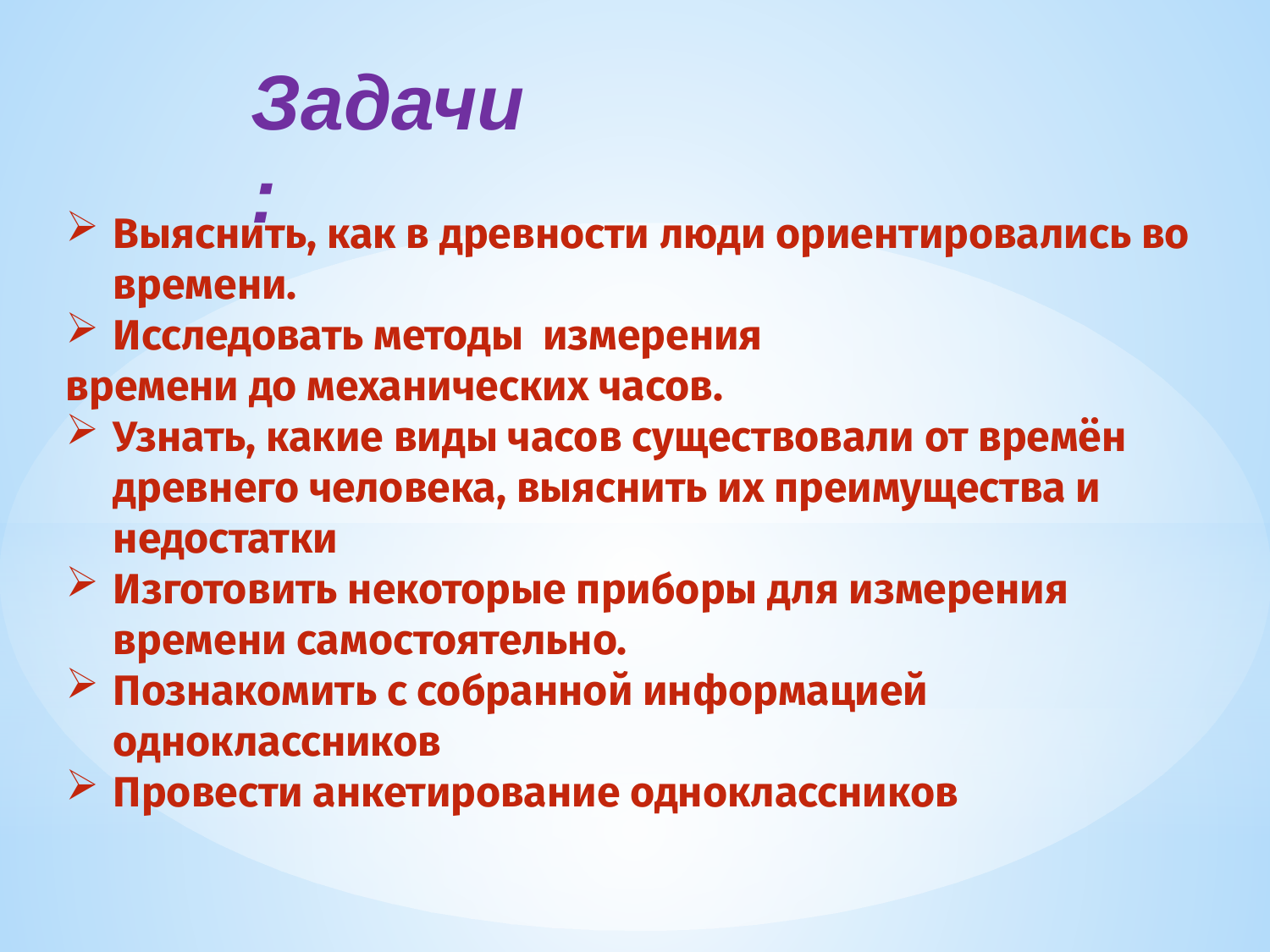

Задачи:
Выяснить, как в древности люди ориентировались во времени.
Исследовать методы  измерения
времени до механических часов.
Узнать, какие виды часов существовали от времён древнего человека, выяснить их преимущества и недостатки
Изготовить некоторые приборы для измерения времени самостоятельно.
Познакомить с собранной информацией одноклассников
Провести анкетирование одноклассников